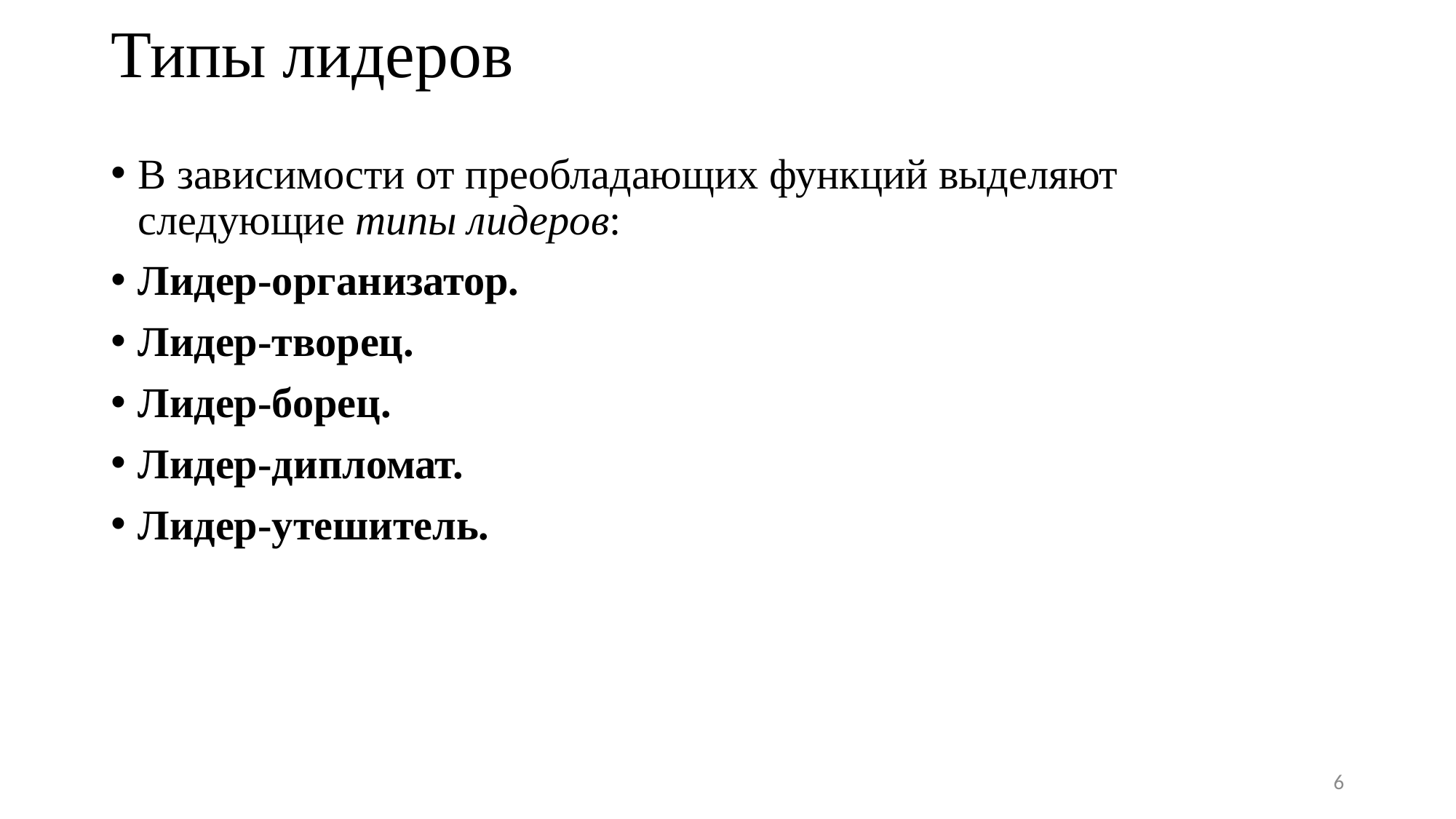

# Типы лидеров
В зависимости от преобладающих функций выделяют следующие типы лидеров:
Лидер-организатор.
Лидер-творец.
Лидер-борец.
Лидер-дипломат.
Лидер-утешитель.
6